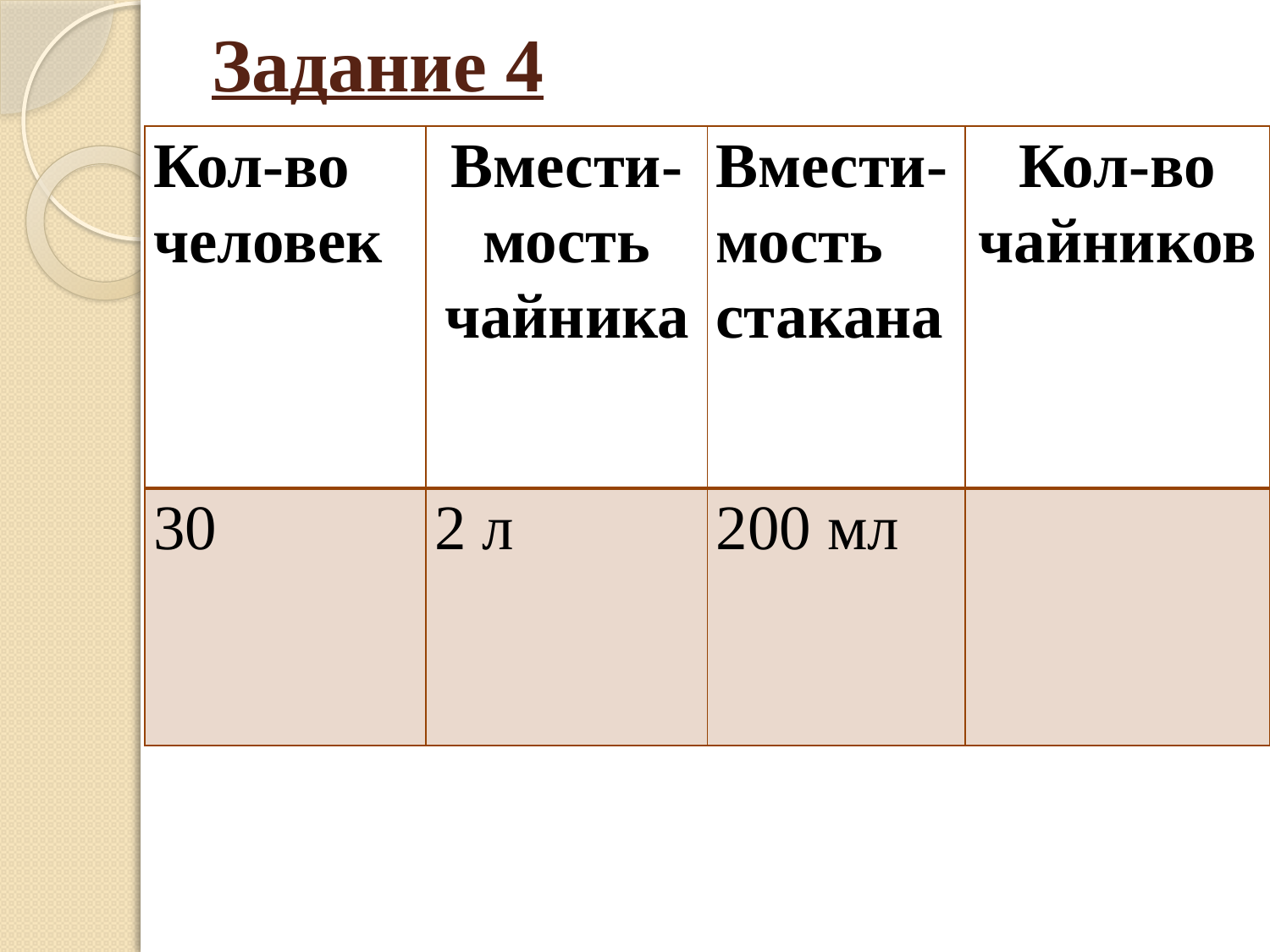

# Задание 4
| Кол-во человек | Вмести-мость чайника | Вмести-мость стакана | Кол-во чайников |
| --- | --- | --- | --- |
| 30 | 2 л | 200 мл |  |